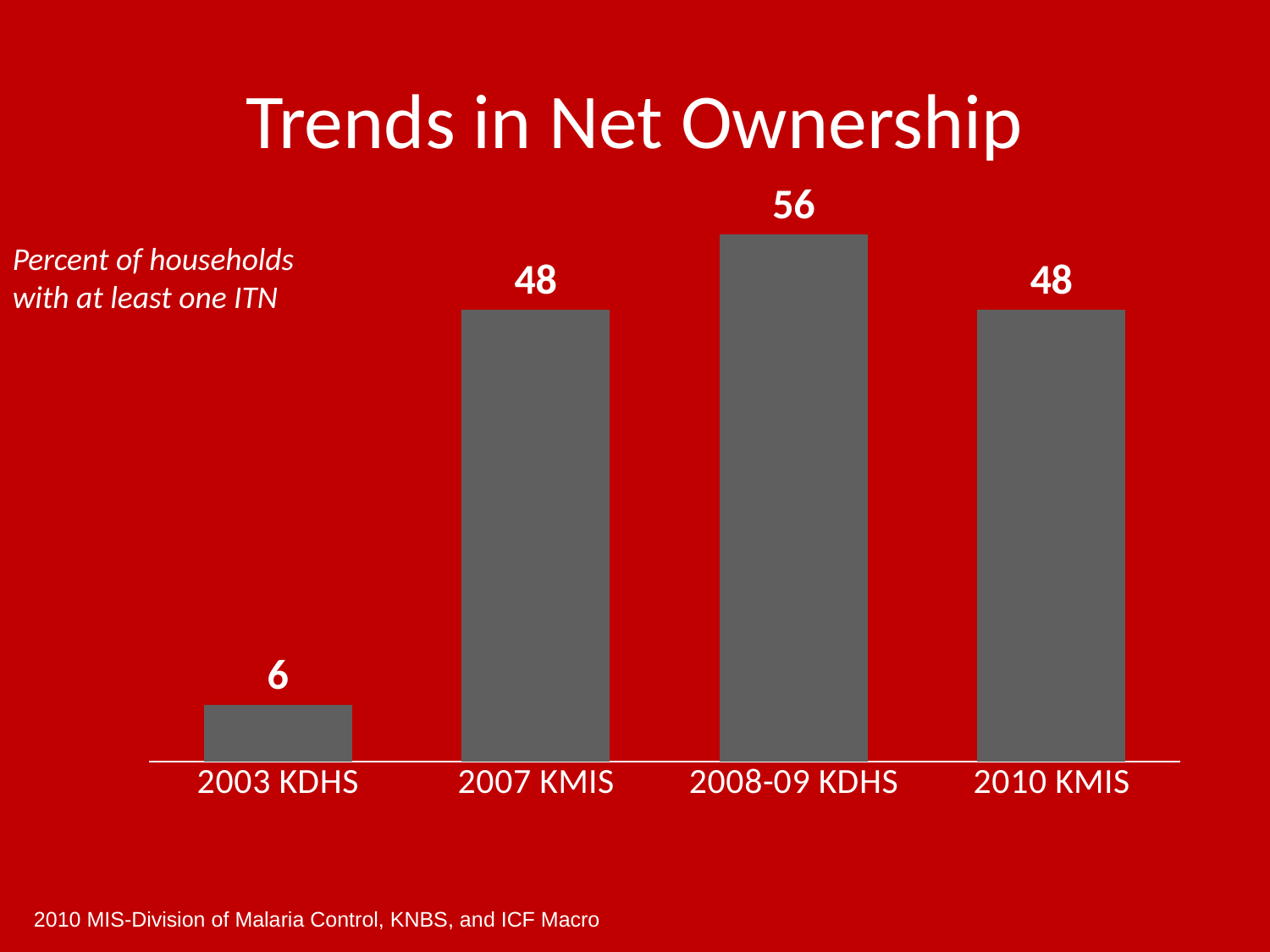

# Trends in Net Ownership

### Chart

| Category |  |
|---|---|
| 2003 KDHS | 6.0 |
| 2007 KMIS | 48.0 |
| 2008-09 KDHS | 56.0 |
| 2010 KMIS | 48.0 |
Percent of households with at least one ITN
2010 MIS-Division of Malaria Control, KNBS, and ICF Macro